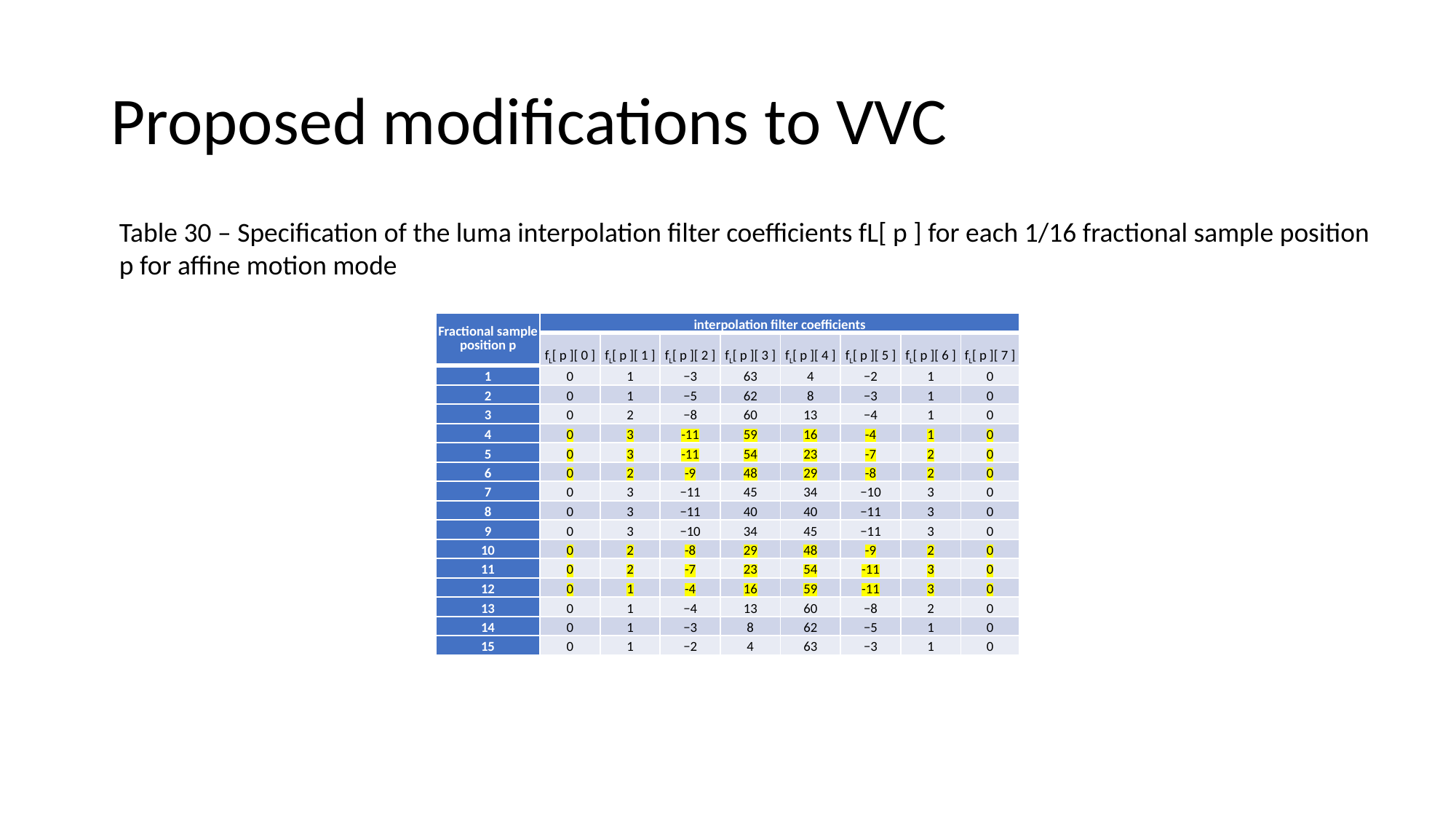

# Proposed modifications to VVC
Table 30 – Specification of the luma interpolation filter coefficients fL[ p ] for each 1/16 fractional sample position
p for affine motion mode
| Fractional sample position p | interpolation filter coefficients |  |  |  |  |  |  |  |
| --- | --- | --- | --- | --- | --- | --- | --- | --- |
|  | fL[ p ][ 0 ] | fL[ p ][ 1 ] | fL[ p ][ 2 ] | fL[ p ][ 3 ] | fL[ p ][ 4 ] | fL[ p ][ 5 ] | fL[ p ][ 6 ] | fL[ p ][ 7 ] |
| 1 | 0 | 1 | −3 | 63 | 4 | −2 | 1 | 0 |
| 2 | 0 | 1 | −5 | 62 | 8 | −3 | 1 | 0 |
| 3 | 0 | 2 | −8 | 60 | 13 | −4 | 1 | 0 |
| 4 | 0 | 3 | -11 | 59 | 16 | -4 | 1 | 0 |
| 5 | 0 | 3 | -11 | 54 | 23 | -7 | 2 | 0 |
| 6 | 0 | 2 | -9 | 48 | 29 | -8 | 2 | 0 |
| 7 | 0 | 3 | −11 | 45 | 34 | −10 | 3 | 0 |
| 8 | 0 | 3 | −11 | 40 | 40 | −11 | 3 | 0 |
| 9 | 0 | 3 | −10 | 34 | 45 | −11 | 3 | 0 |
| 10 | 0 | 2 | -8 | 29 | 48 | -9 | 2 | 0 |
| 11 | 0 | 2 | -7 | 23 | 54 | -11 | 3 | 0 |
| 12 | 0 | 1 | -4 | 16 | 59 | -11 | 3 | 0 |
| 13 | 0 | 1 | −4 | 13 | 60 | −8 | 2 | 0 |
| 14 | 0 | 1 | −3 | 8 | 62 | −5 | 1 | 0 |
| 15 | 0 | 1 | −2 | 4 | 63 | −3 | 1 | 0 |